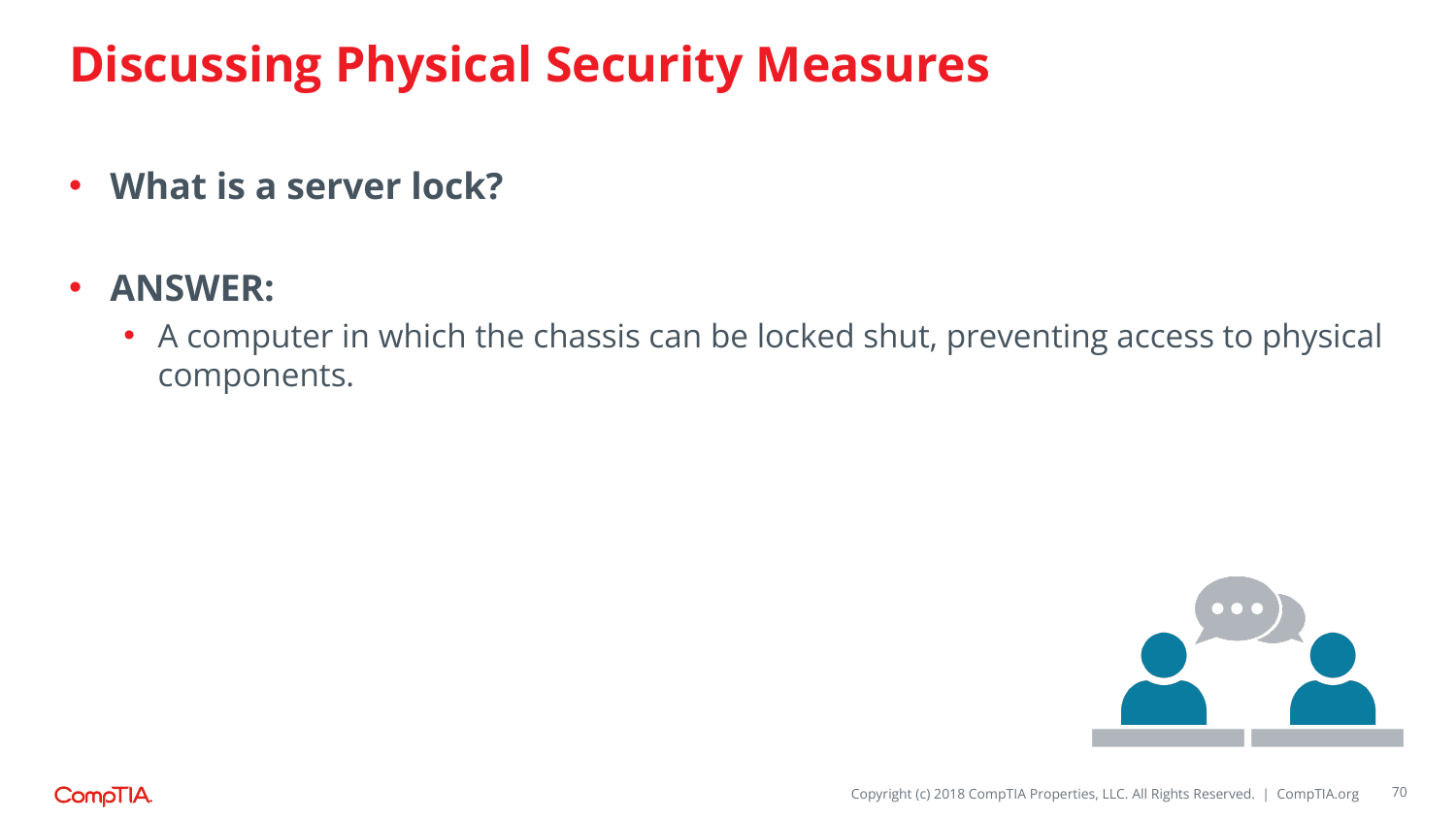

# Discussing Physical Security Measures
What is a server lock?

ANSWER:
A computer in which the chassis can be locked shut, preventing access to physical components.

70